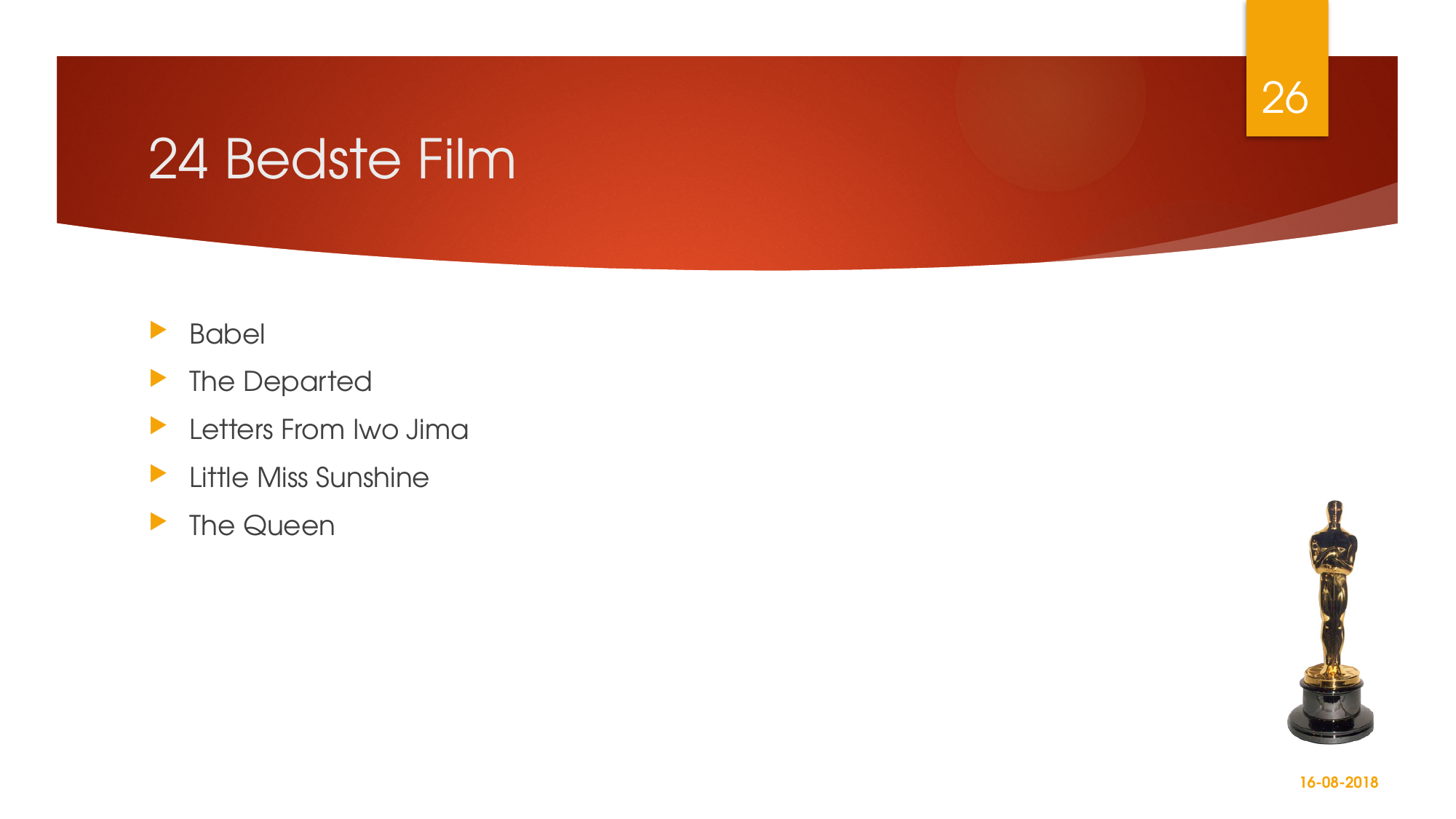

26
# 24 Bedste Film
Babel
The Departed
Letters From Iwo Jima
Little Miss Sunshine
The Queen
16-08-2018